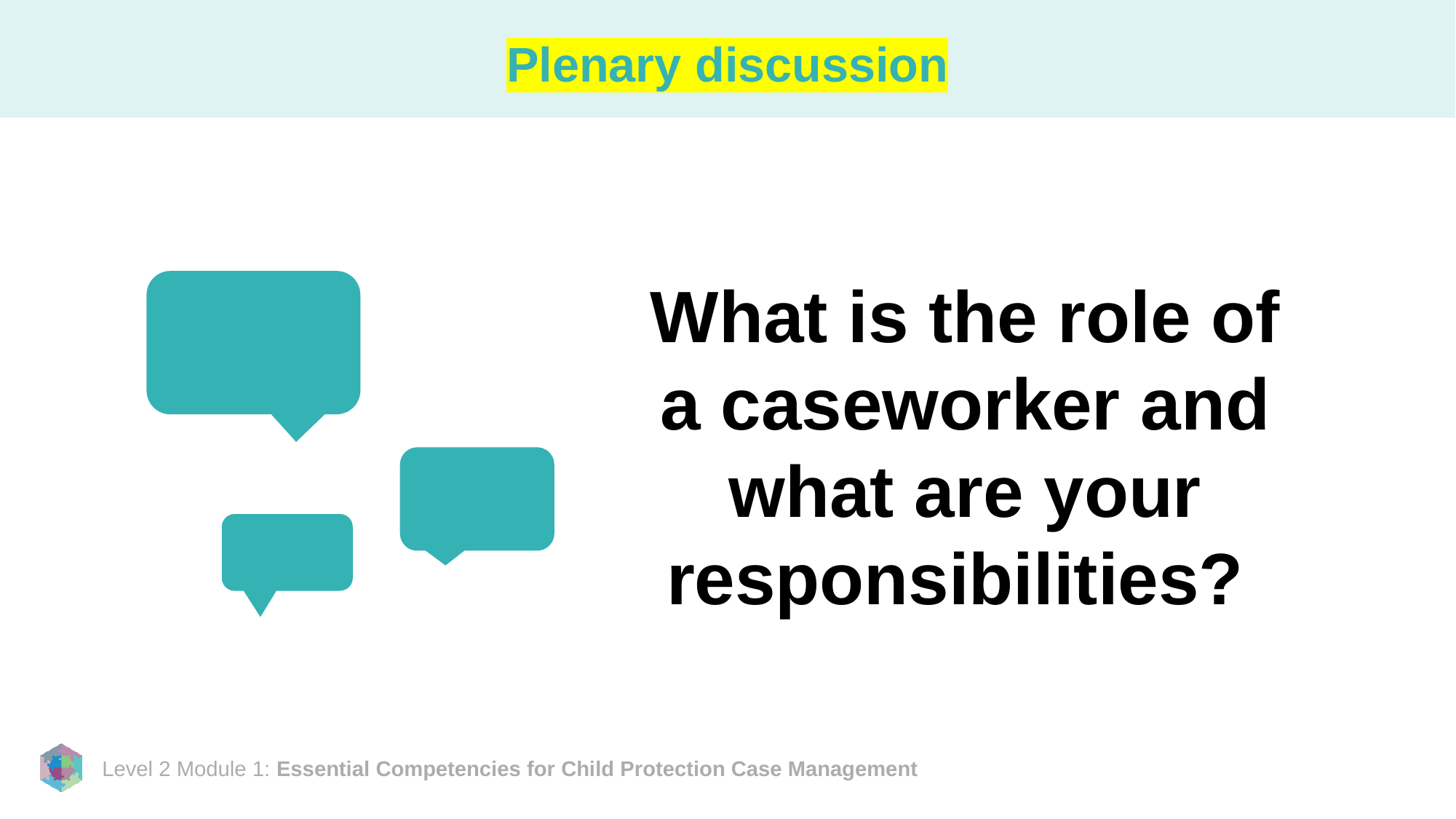

# Plenary discussion
What is the role of a caseworker and what are your responsibilities?